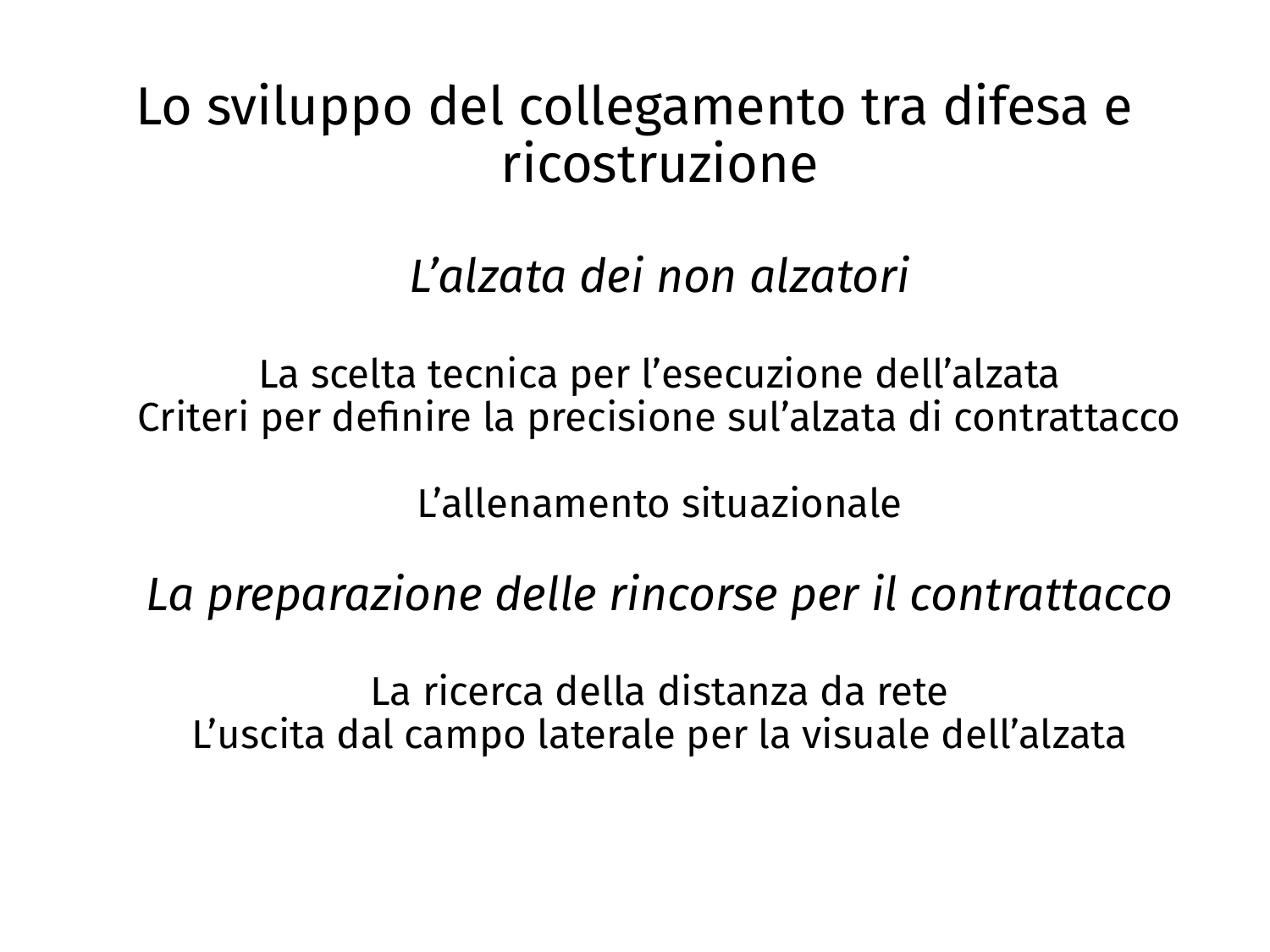

# Lo sviluppo del collegamento tra difesa e ricostruzione L’alzata dei non alzatori La scelta tecnica per l’esecuzione dell’alzata Criteri per definire la precisione sul’alzata di contrattacco L’allenamento situazionale La preparazione delle rincorse per il contrattacco La ricerca della distanza da rete L’uscita dal campo laterale per la visuale dell’alzata